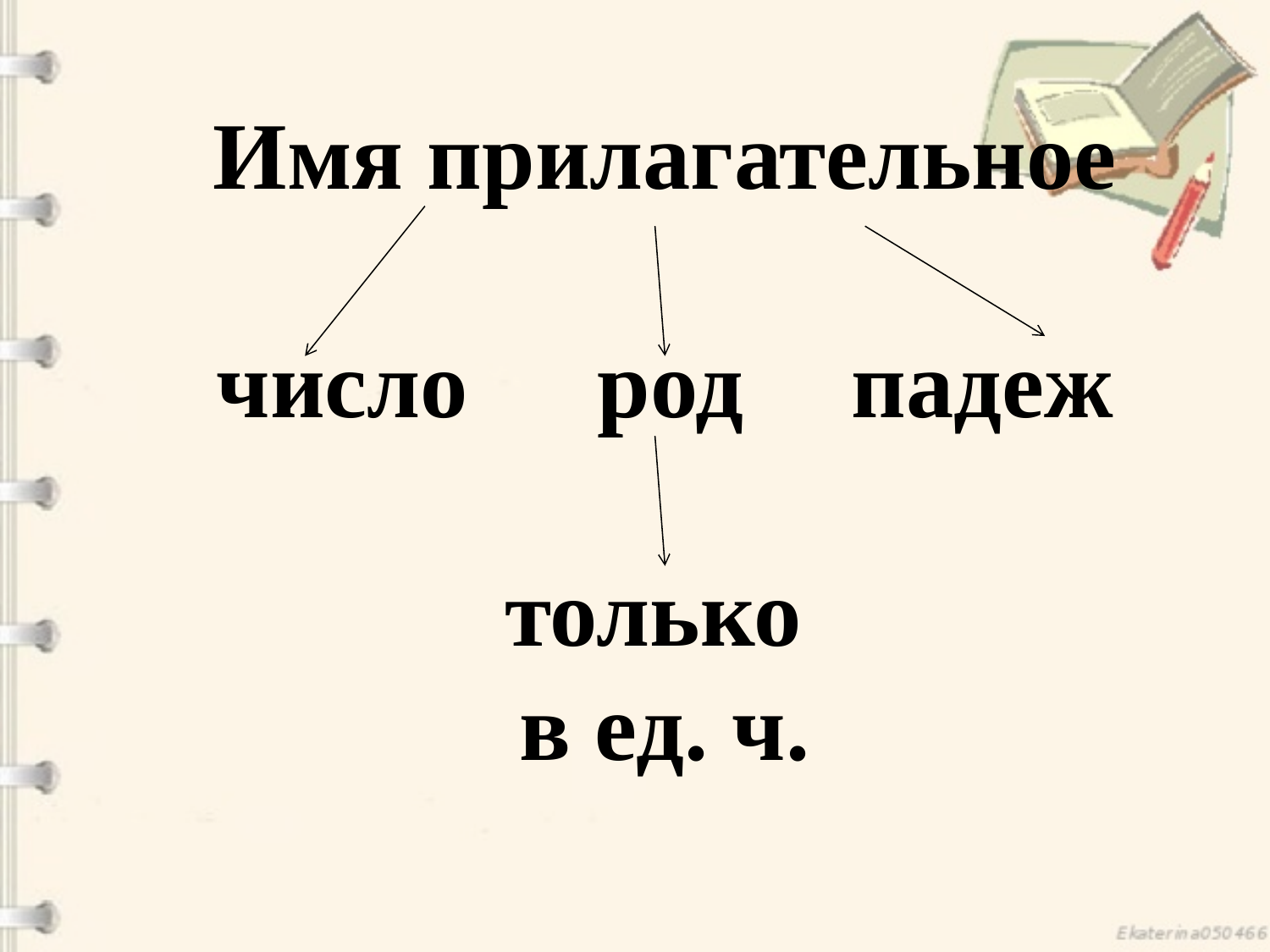

# Имя прилагательное число	     	род   	падеж только в ед. ч.